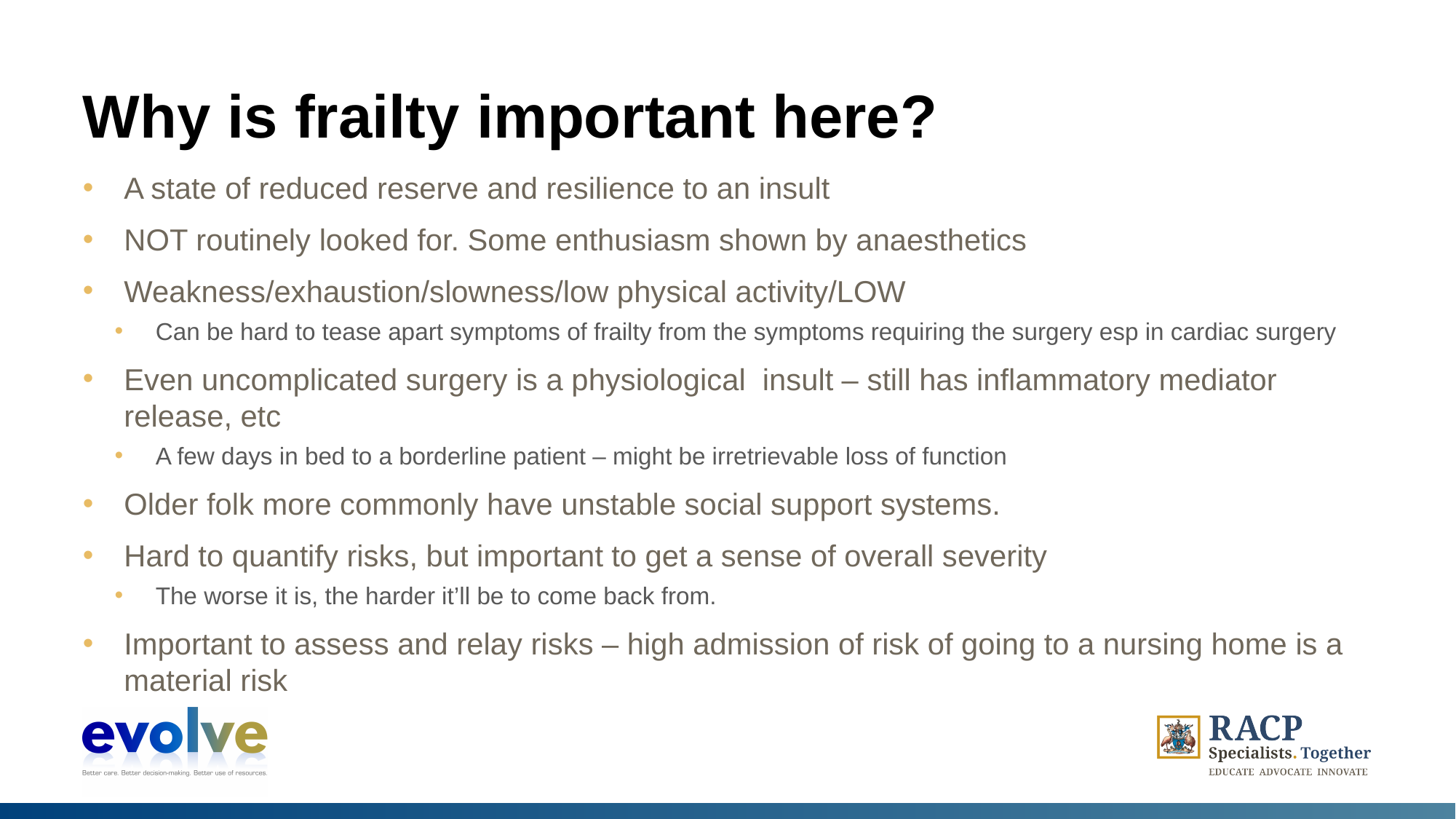

# Why is frailty important here?
A state of reduced reserve and resilience to an insult
NOT routinely looked for. Some enthusiasm shown by anaesthetics
Weakness/exhaustion/slowness/low physical activity/LOW
Can be hard to tease apart symptoms of frailty from the symptoms requiring the surgery esp in cardiac surgery
Even uncomplicated surgery is a physiological  insult – still has inflammatory mediator release, etc
A few days in bed to a borderline patient – might be irretrievable loss of function
Older folk more commonly have unstable social support systems.
Hard to quantify risks, but important to get a sense of overall severity
The worse it is, the harder it’ll be to come back from.
Important to assess and relay risks – high admission of risk of going to a nursing home is a material risk